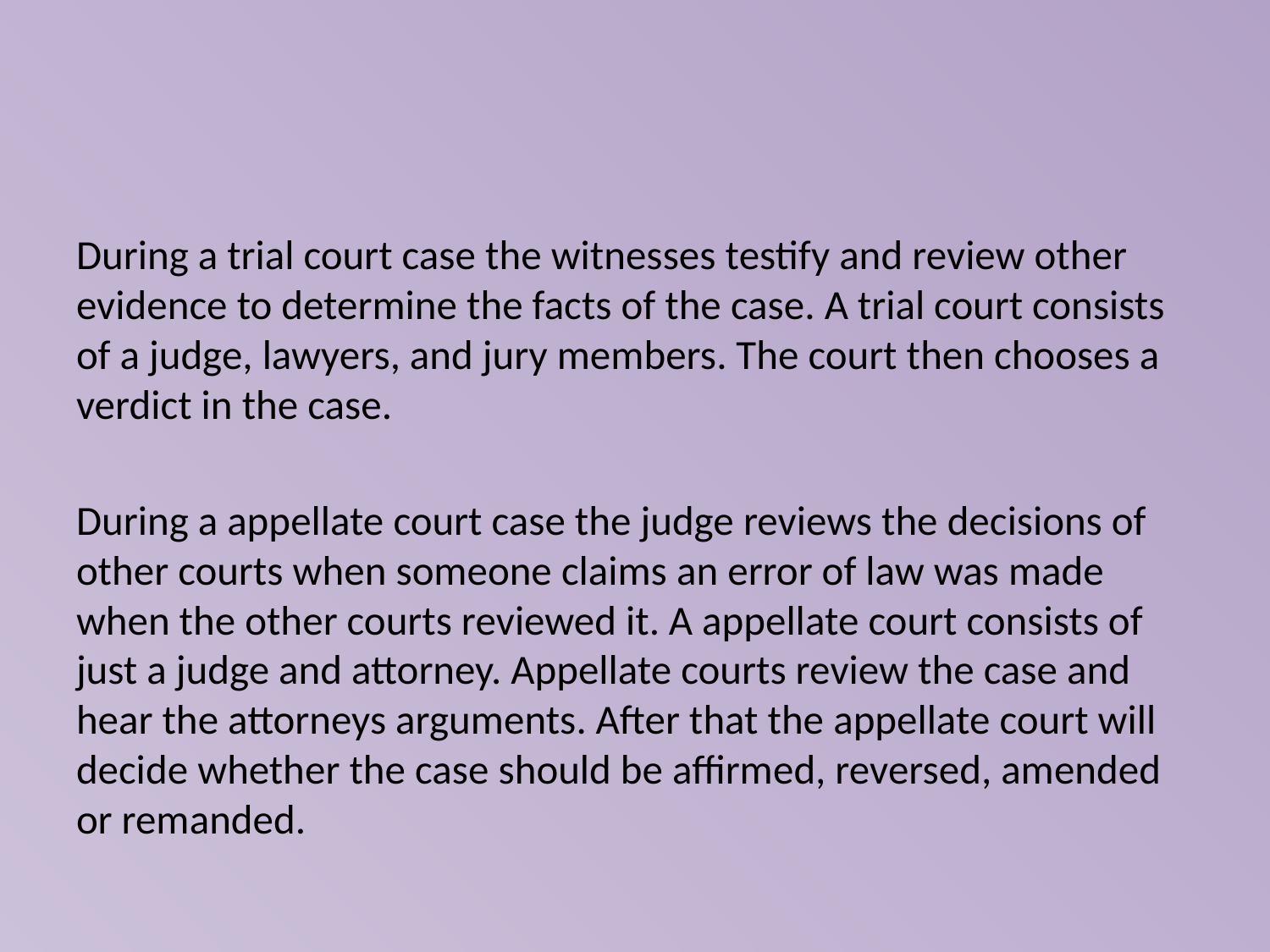

#
During a trial court case the witnesses testify and review other evidence to determine the facts of the case. A trial court consists of a judge, lawyers, and jury members. The court then chooses a verdict in the case.

During a appellate court case the judge reviews the decisions of other courts when someone claims an error of law was made when the other courts reviewed it. A appellate court consists of just a judge and attorney. Appellate courts review the case and hear the attorneys arguments. After that the appellate court will decide whether the case should be affirmed, reversed, amended or remanded.